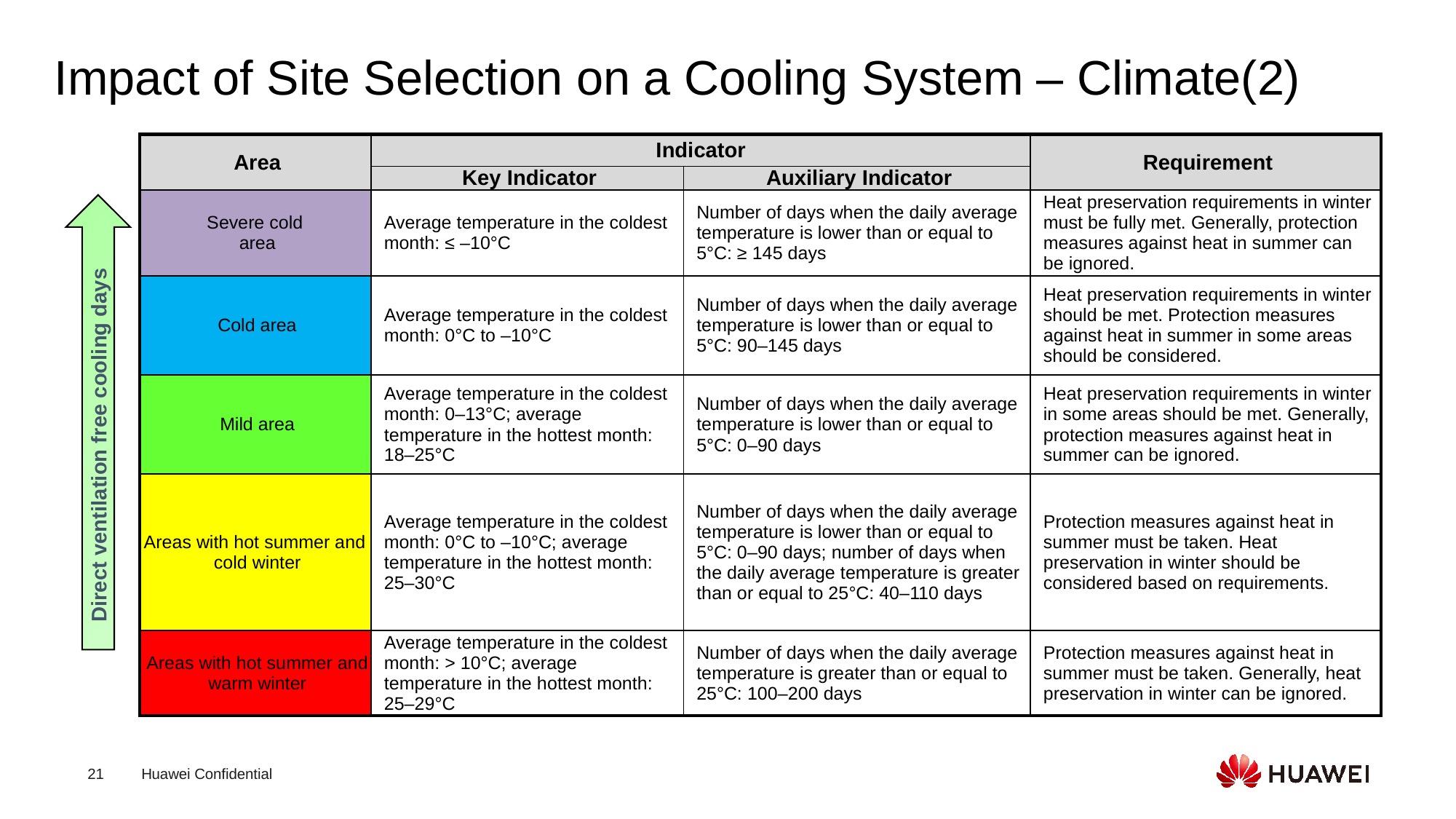

# Impact of Site Selection on a Cooling System – Climate(2)
| Area | Indicator |  | Requirement |
| --- | --- | --- | --- |
|  | Key Indicator | Auxiliary Indicator |  |
| Severe cold area | Average temperature in the coldest month: ≤ –10°C | Number of days when the daily average temperature is lower than or equal to 5°C: ≥ 145 days | Heat preservation requirements in winter must be fully met. Generally, protection measures against heat in summer can be ignored. |
| Cold area | Average temperature in the coldest month: 0°C to –10°C | Number of days when the daily average temperature is lower than or equal to 5°C: 90–145 days | Heat preservation requirements in winter should be met. Protection measures against heat in summer in some areas should be considered. |
| Mild area | Average temperature in the coldest month: 0–13°C; average temperature in the hottest month: 18–25°C | Number of days when the daily average temperature is lower than or equal to 5°C: 0–90 days | Heat preservation requirements in winter in some areas should be met. Generally, protection measures against heat in summer can be ignored. |
| Areas with hot summer and cold winter | Average temperature in the coldest month: 0°C to –10°C; average temperature in the hottest month: 25–30°C | Number of days when the daily average temperature is lower than or equal to 5°C: 0–90 days; number of days when the daily average temperature is greater than or equal to 25°C: 40–110 days | Protection measures against heat in summer must be taken. Heat preservation in winter should be considered based on requirements. |
| Areas with hot summer and warm winter | Average temperature in the coldest month: > 10°C; average temperature in the hottest month: 25–29°C | Number of days when the daily average temperature is greater than or equal to 25°C: 100–200 days | Protection measures against heat in summer must be taken. Generally, heat preservation in winter can be ignored. |
   Direct ventilation free cooling days